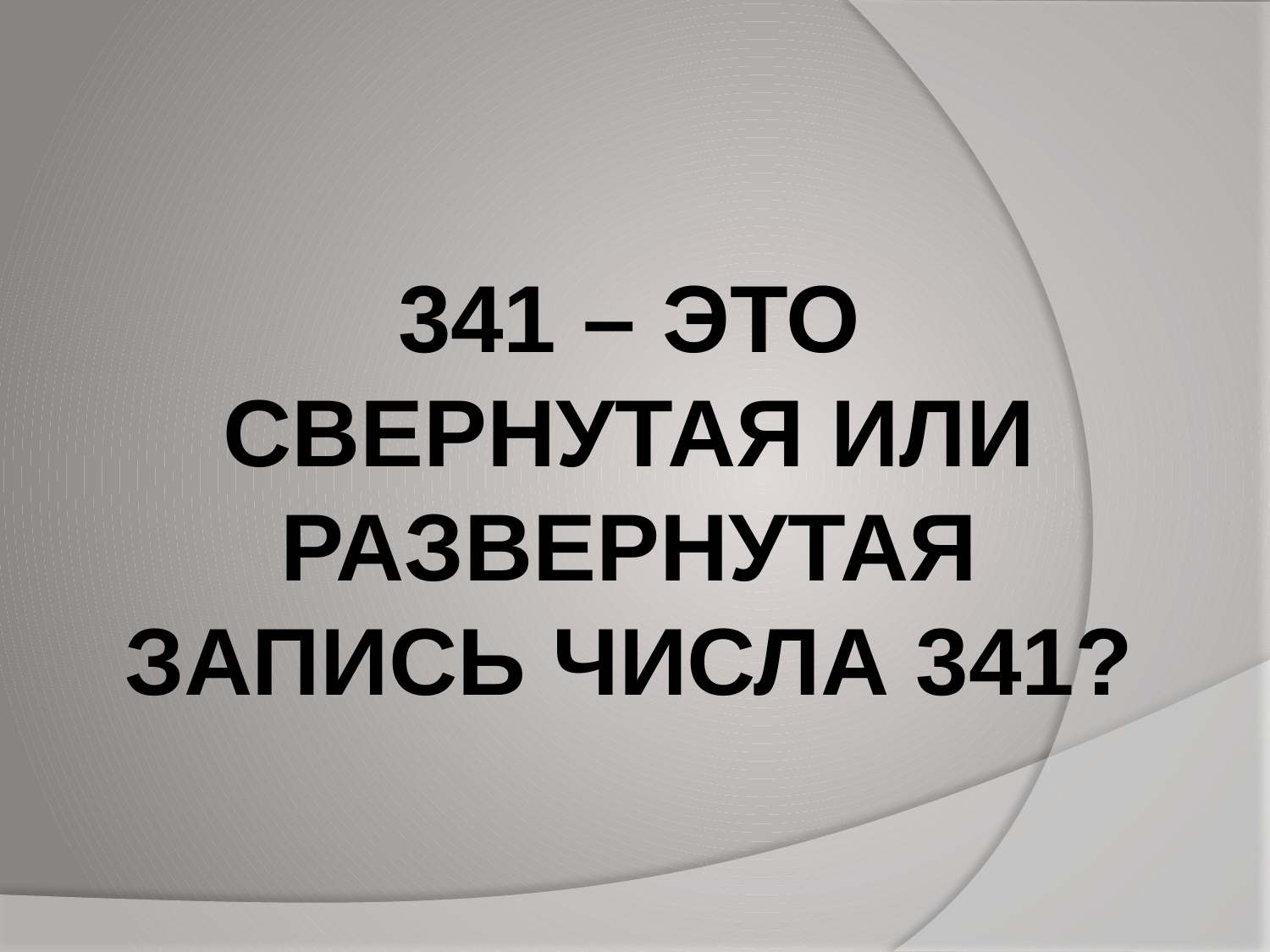

# 341 – ЭТО СВЕРНУТАЯ ИЛИ РАЗВЕРНУТАЯ ЗАПИСЬ ЧИСЛА 341?